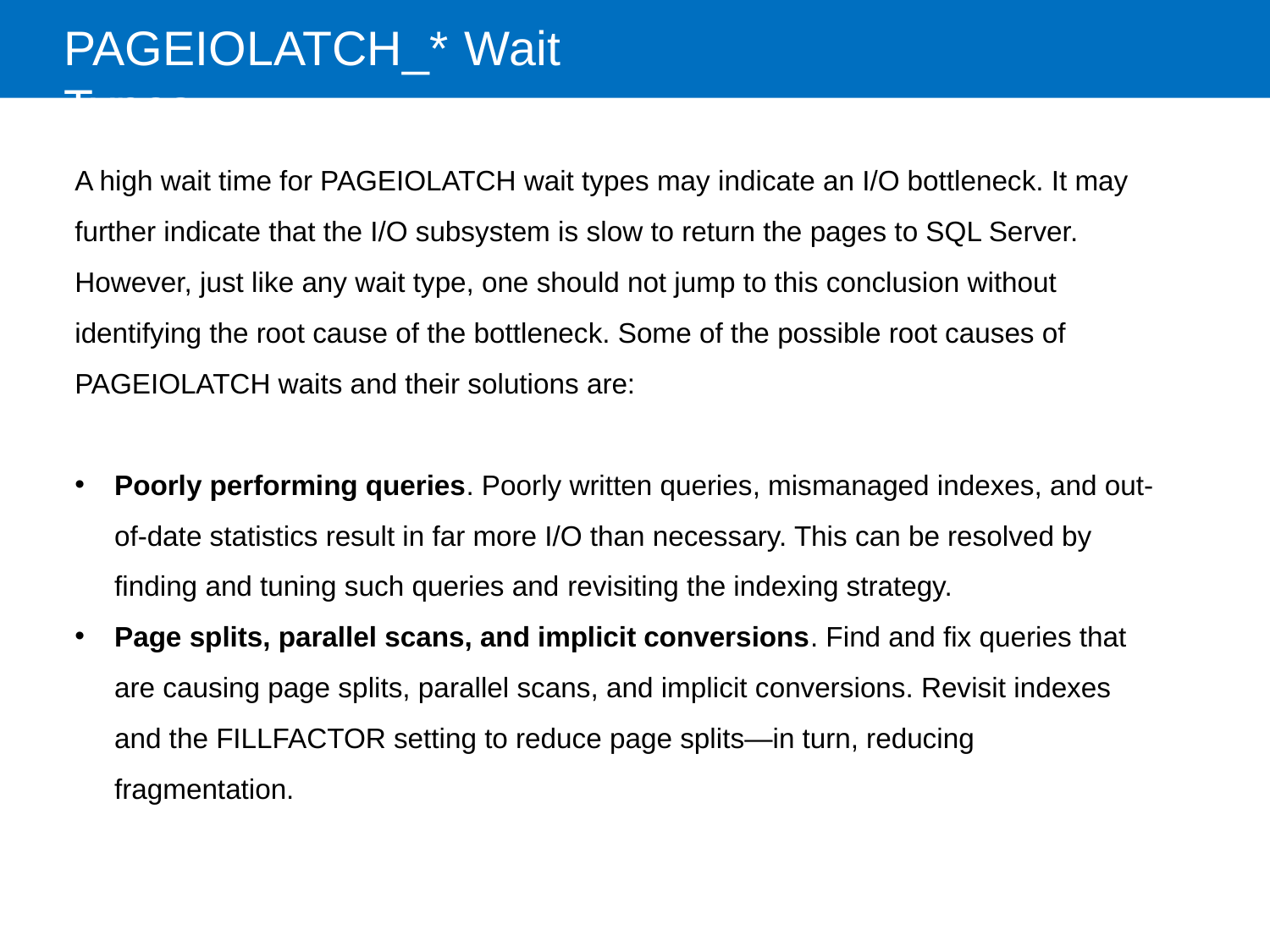

# PAGEIOLATCH_* Wait Types
A high wait time for PAGEIOLATCH wait types may indicate an I/O bottleneck. It may further indicate that the I/O subsystem is slow to return the pages to SQL Server. However, just like any wait type, one should not jump to this conclusion without identifying the root cause of the bottleneck. Some of the possible root causes of PAGEIOLATCH waits and their solutions are:

Poorly performing queries. Poorly written queries, mismanaged indexes, and out-of-date statistics result in far more I/O than necessary. This can be resolved by finding and tuning such queries and revisiting the indexing strategy.
Page splits, parallel scans, and implicit conversions. Find and fix queries that are causing page splits, parallel scans, and implicit conversions. Revisit indexes and the FILLFACTOR setting to reduce page splits—in turn, reducing fragmentation.